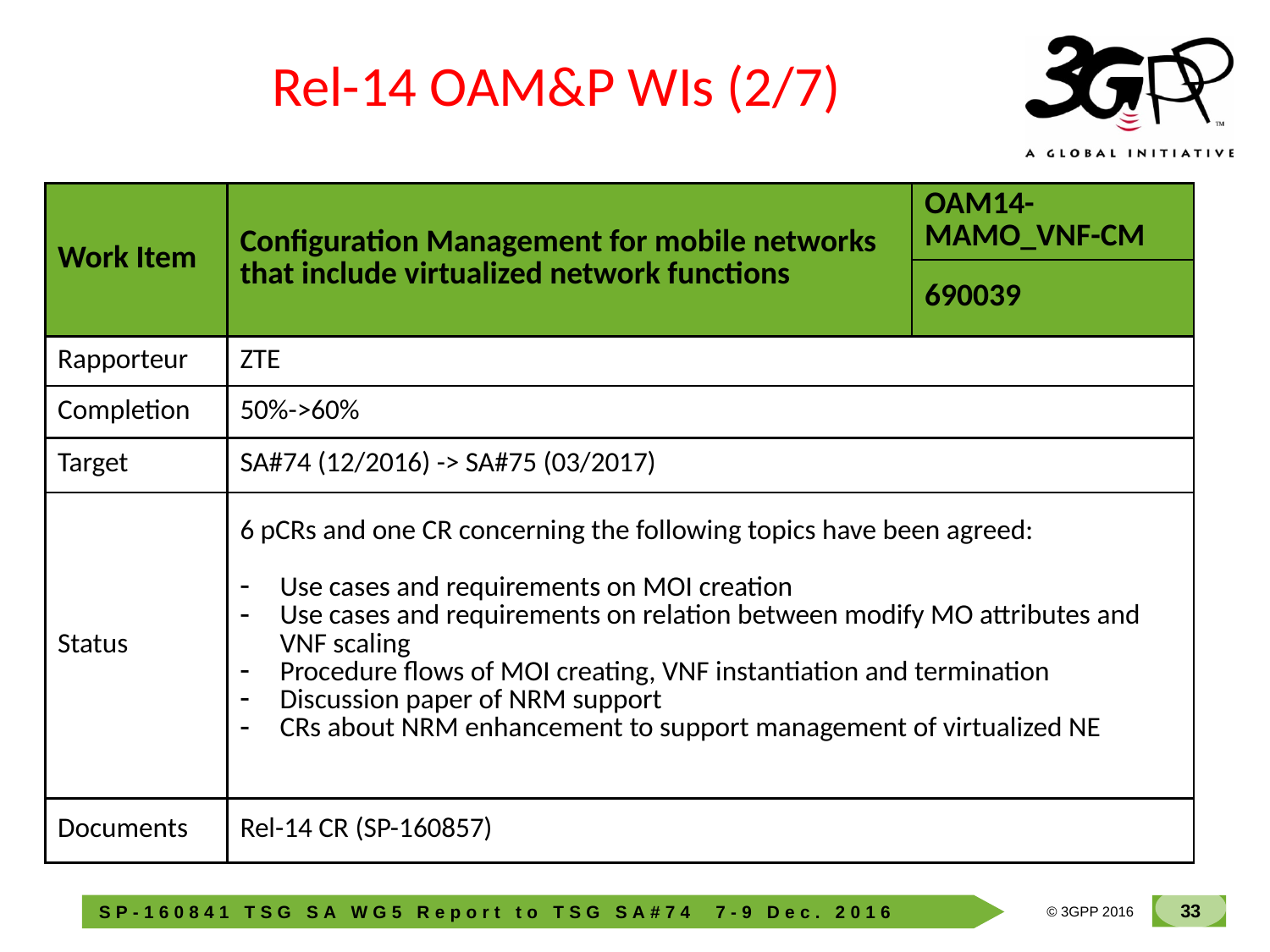

Rel-14 OAM&P WIs (2/7)
| Work Item | Configuration Management for mobile networks that include virtualized network functions | OAM14-MAMO\_VNF-CM |
| --- | --- | --- |
|  |  | 690039 |
| Rapporteur | ZTE |  |
| Completion | 50%->60% |  |
| Target | SA#74 (12/2016) -> SA#75 (03/2017) |  |
| Status | 6 pCRs and one CR concerning the following topics have been agreed: Use cases and requirements on MOI creation Use cases and requirements on relation between modify MO attributes and VNF scaling Procedure flows of MOI creating, VNF instantiation and termination Discussion paper of NRM support CRs about NRM enhancement to support management of virtualized NE |  |
| Documents | Rel-14 CR (SP-160857) |  |